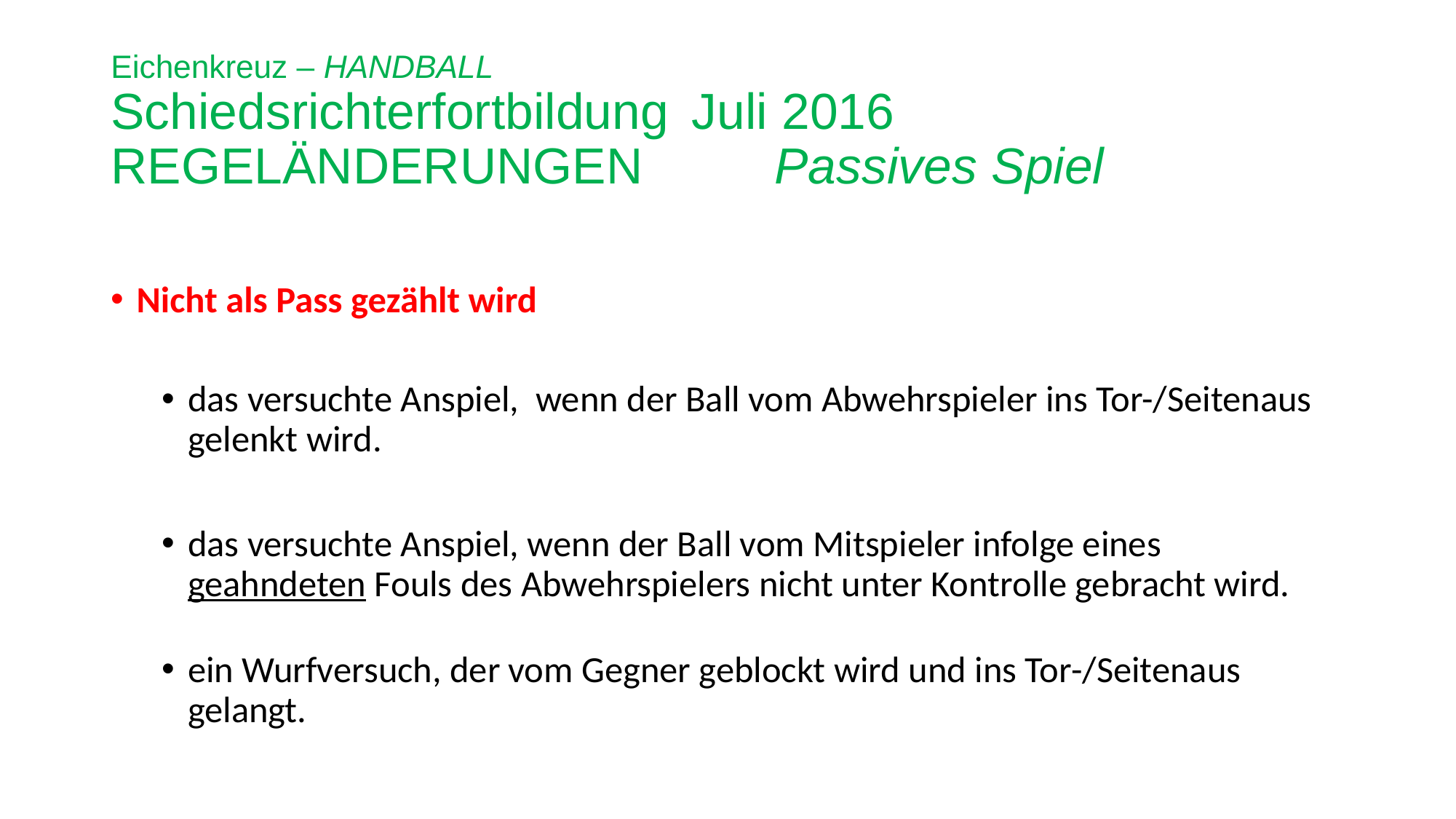

# Eichenkreuz – HANDBALL Schiedsrichterfortbildung		Juli 2016 REGELÄNDERUNGEN      	Passives Spiel

Nicht als Pass gezählt wird

das versuchte Anspiel,  wenn der Ball vom Abwehrspieler ins Tor-/Seitenaus gelenkt wird.

das versuchte Anspiel, wenn der Ball vom Mitspieler infolge eines geahndeten Fouls des Abwehrspielers nicht unter Kontrolle gebracht wird.
ein Wurfversuch, der vom Gegner geblockt wird und ins Tor-/Seitenaus gelangt.